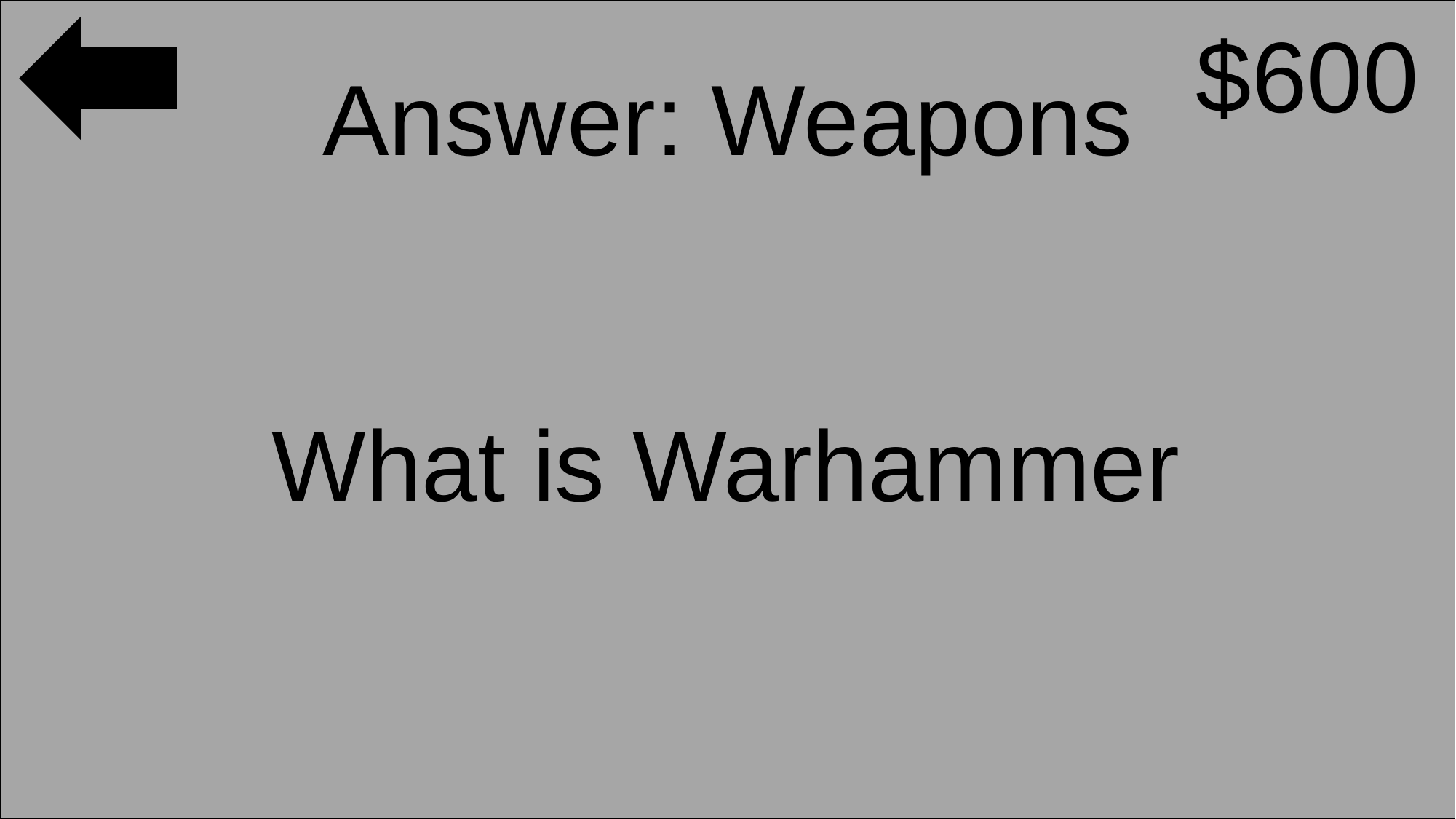

$600

#
Answer: Weapons

What is Warhammer